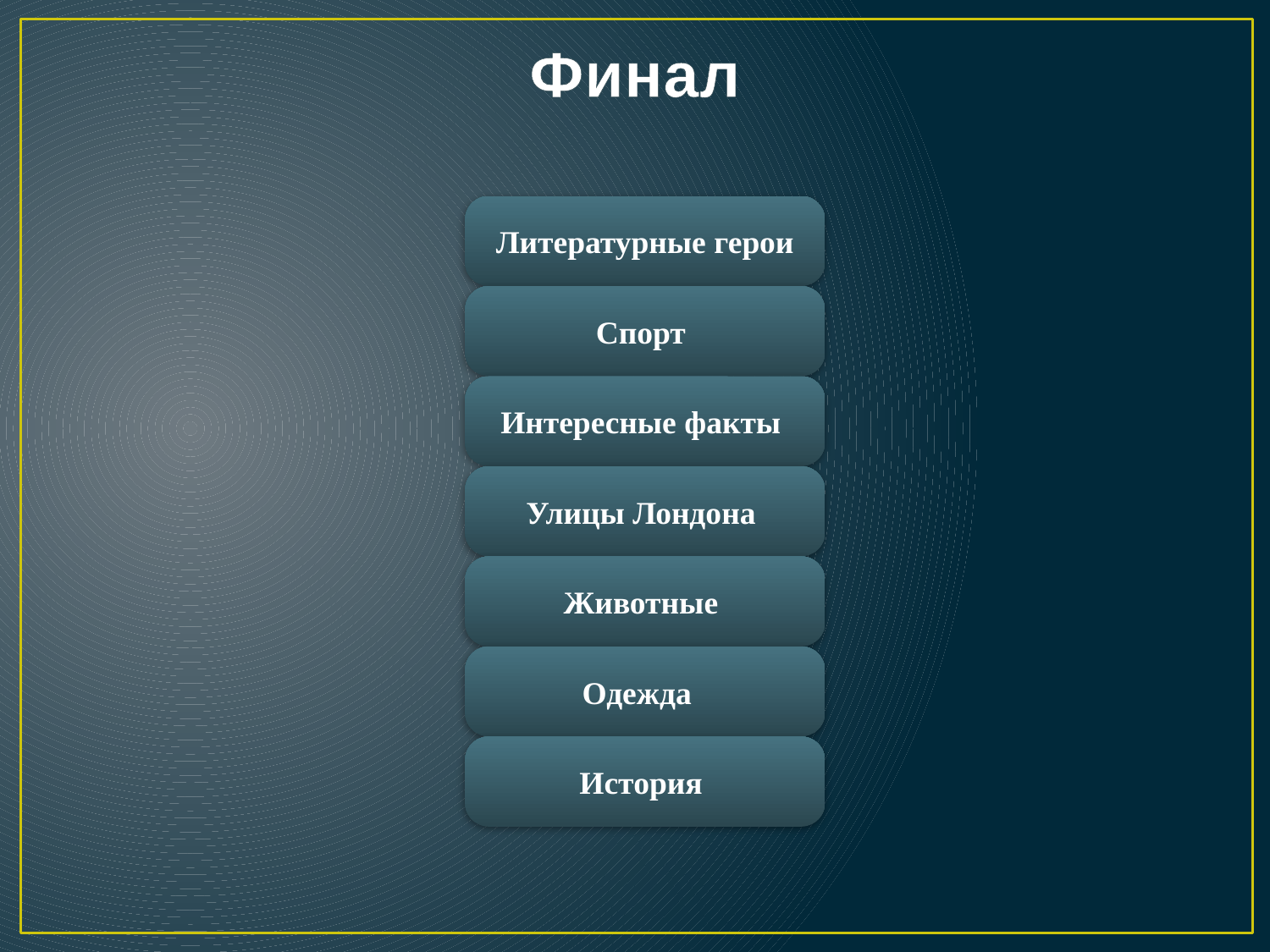

# Финал

Литературные герои

Спорт

Интересные факты

Улицы Лондона

Животные

Одежда

История